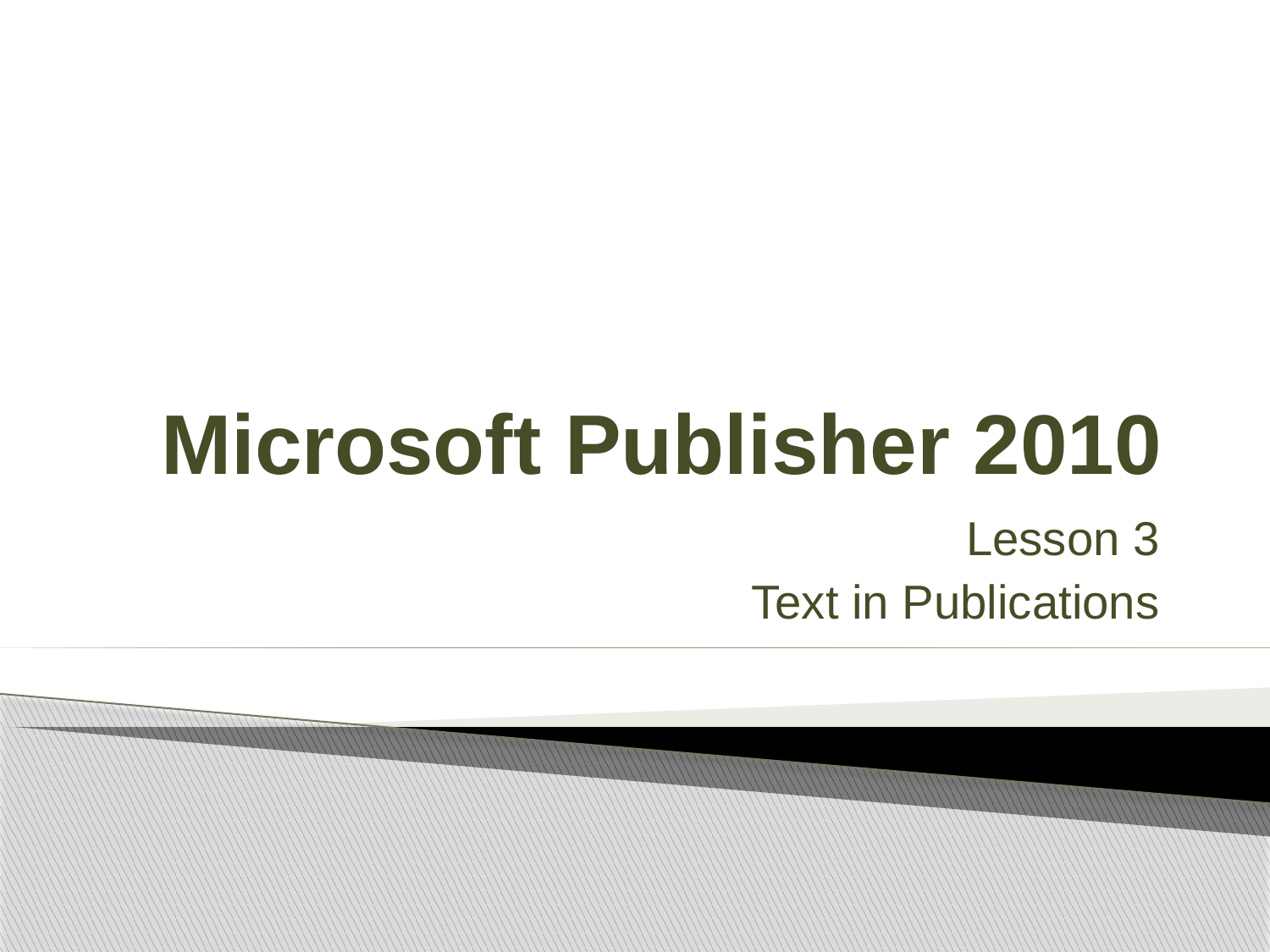

# Microsoft Publisher 2010
Lesson 3
Text in Publications